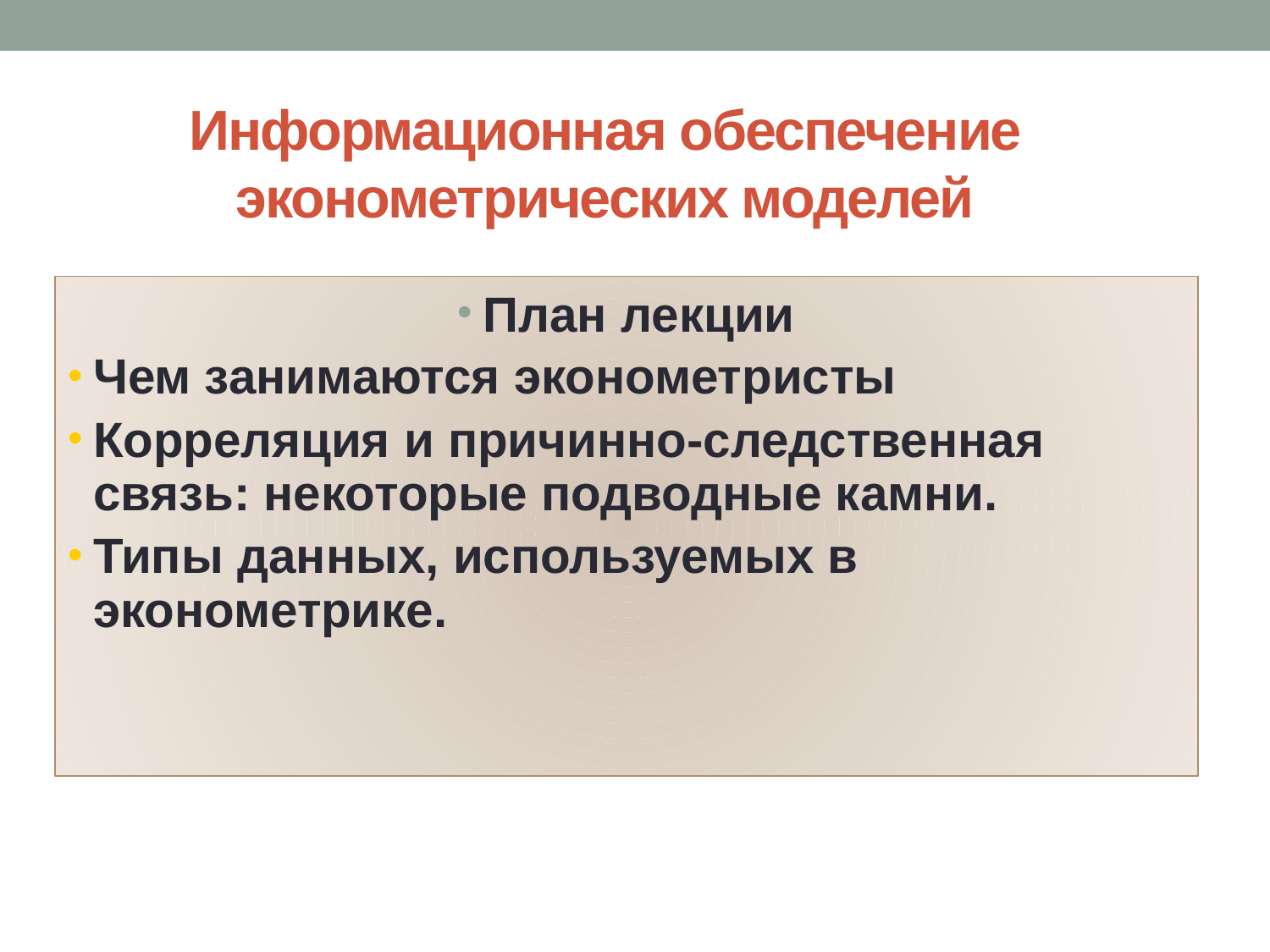

# Информационная обеспечение эконометрических моделей
План лекции
Чем занимаются эконометристы
Корреляция и причинно-следственная связь: некоторые подводные камни.
Типы данных, используемых в эконометрике.